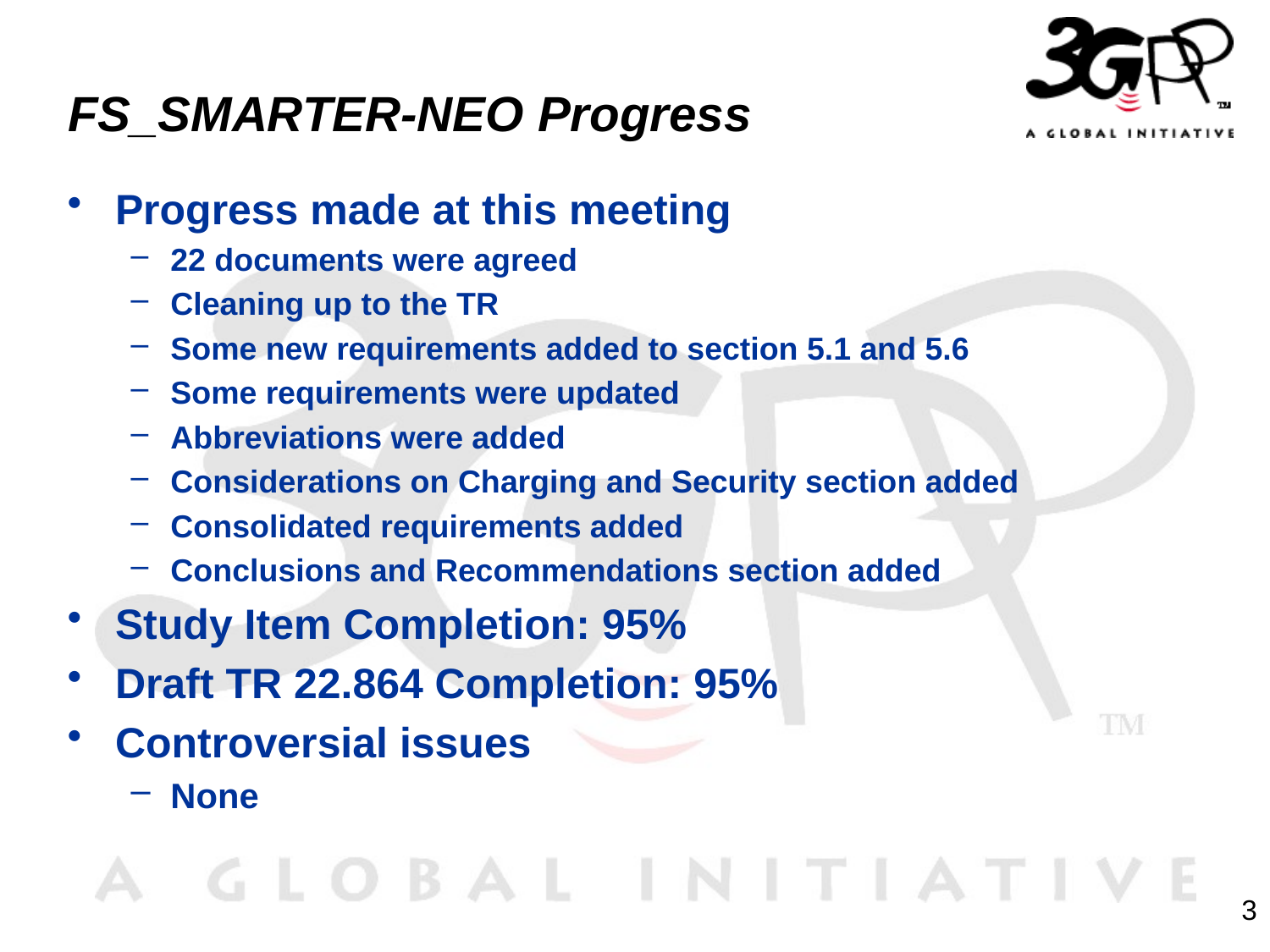

# FS_SMARTER-NEO Progress
Progress made at this meeting
22 documents were agreed
Cleaning up to the TR
Some new requirements added to section 5.1 and 5.6
Some requirements were updated
Abbreviations were added
Considerations on Charging and Security section added
Consolidated requirements added
Conclusions and Recommendations section added
Study Item Completion: 95%
Draft TR 22.864 Completion: 95%
Controversial issues
None
3